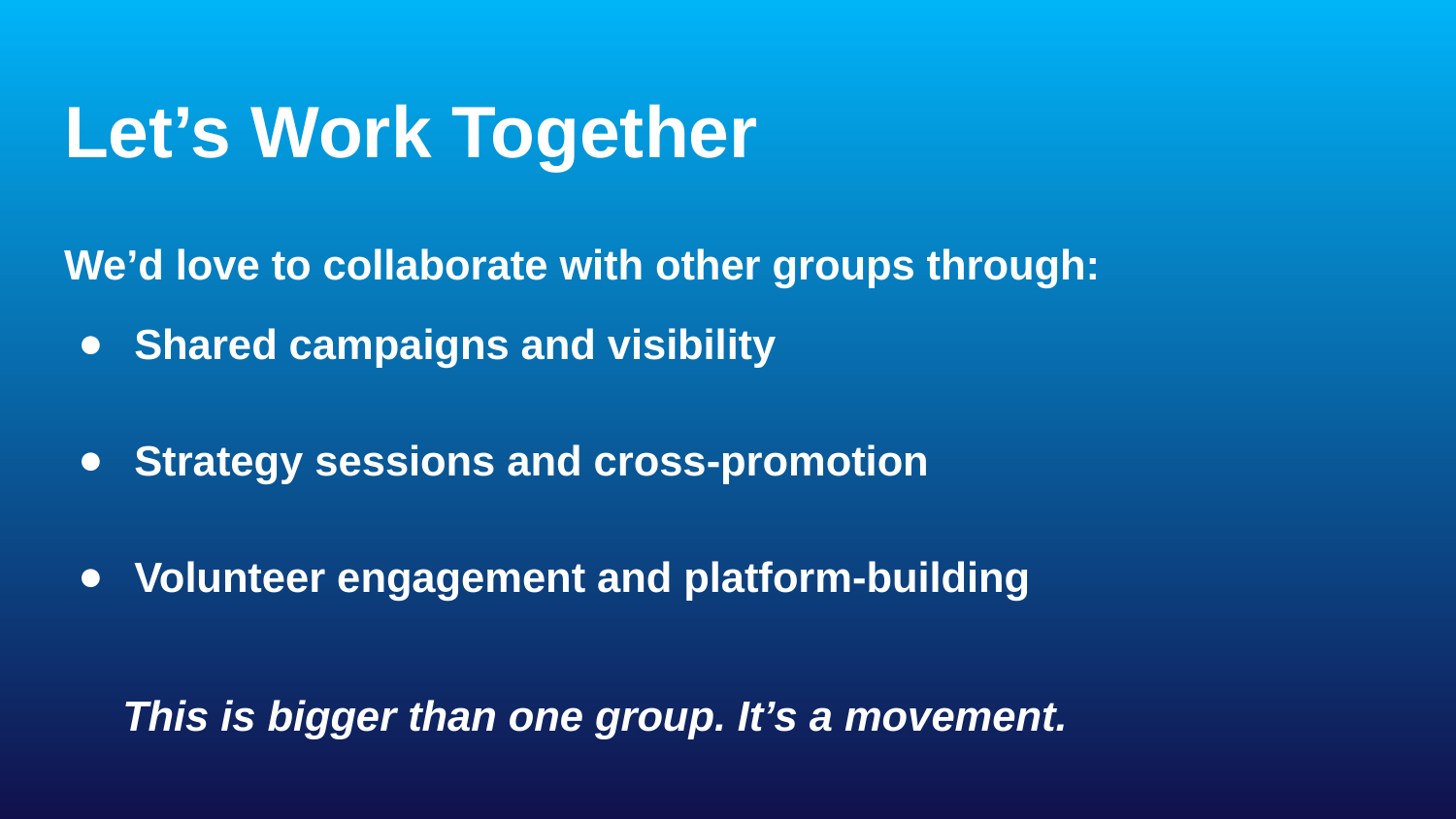

# Let’s Work Together
We’d love to collaborate with other groups through:
Shared campaigns and visibility
Strategy sessions and cross-promotion
Volunteer engagement and platform-building
This is bigger than one group. It’s a movement.